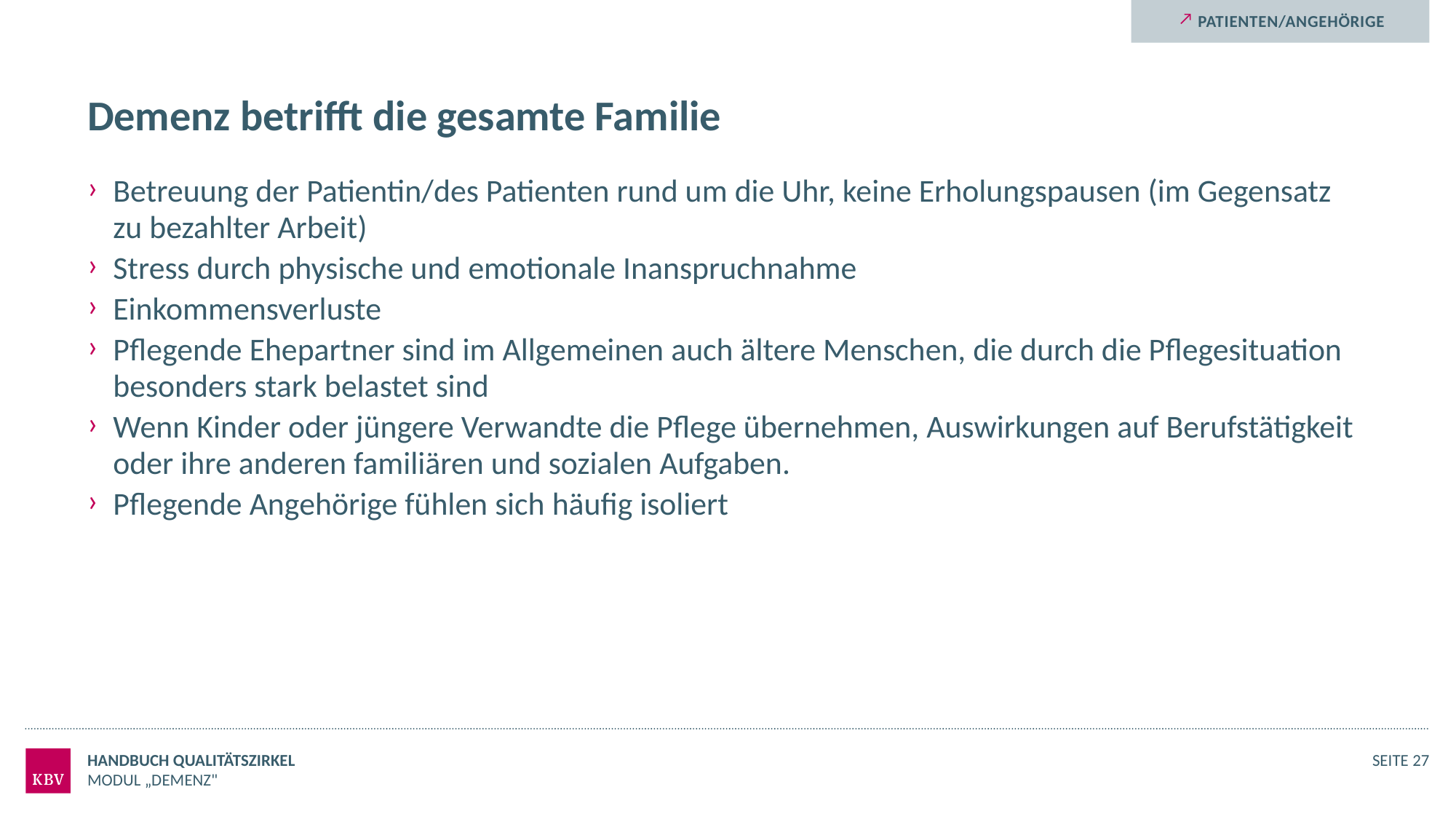

Patienten/Angehörige
# Demenz betrifft die gesamte Familie
Betreuung der Patientin/des Patienten rund um die Uhr, keine Erholungspausen (im Gegensatz zu bezahlter Arbeit)
Stress durch physische und emotionale Inanspruchnahme
Einkommensverluste
Pflegende Ehepartner sind im Allgemeinen auch ältere Menschen, die durch die Pflegesituation besonders stark belastet sind
Wenn Kinder oder jüngere Verwandte die Pflege übernehmen, Auswirkungen auf Berufstätigkeit oder ihre anderen familiären und sozialen Aufgaben.
Pflegende Angehörige fühlen sich häufig isoliert
Handbuch Qualitätszirkel
Seite 27
Modul „Demenz"